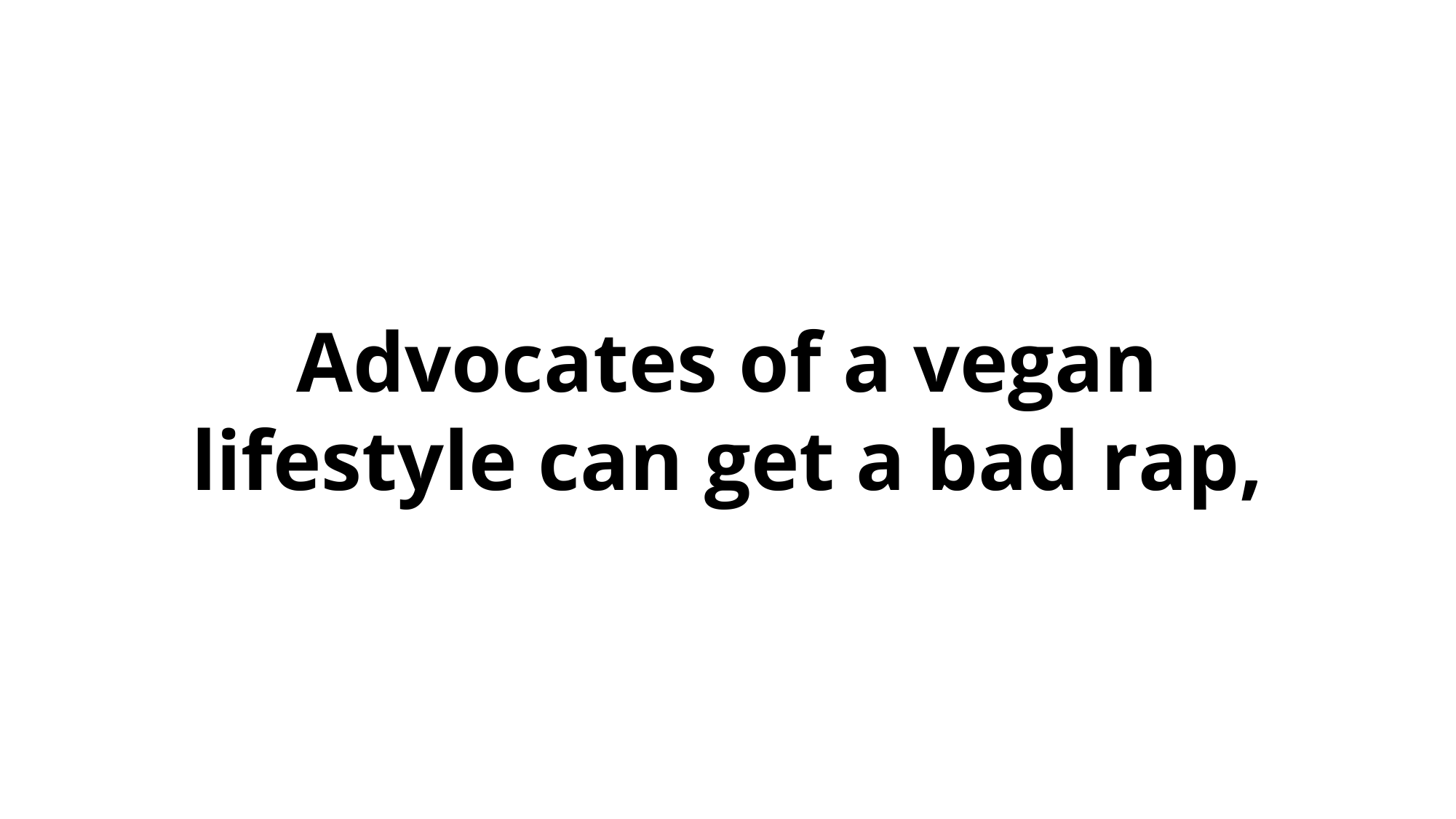

Advocates of a vegan lifestyle can get a bad rap,